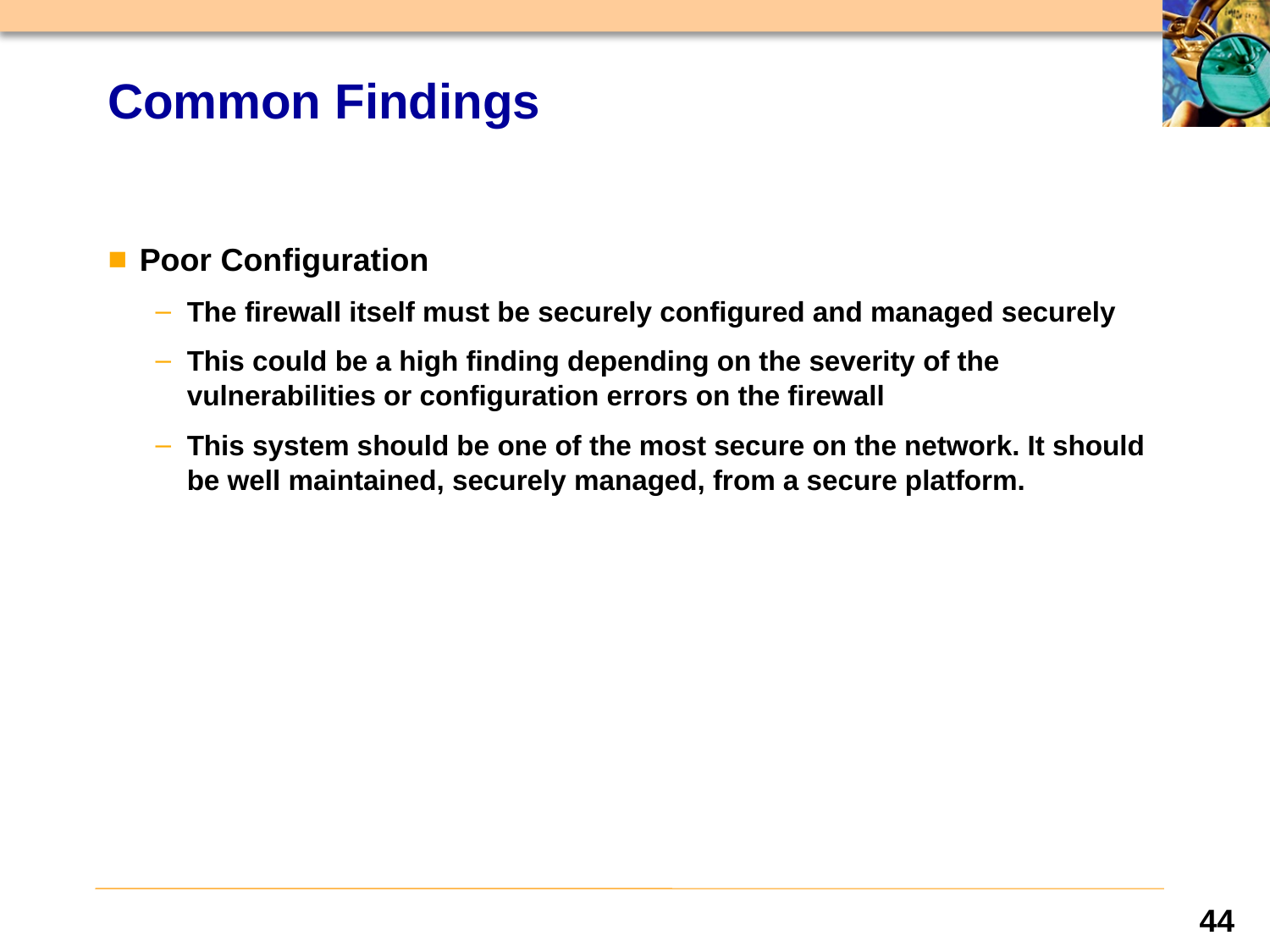

# Common Findings

Poor Configuration
The firewall itself must be securely configured and managed securely
This could be a high finding depending on the severity of the vulnerabilities or configuration errors on the firewall
This system should be one of the most secure on the network. It should be well maintained, securely managed, from a secure platform.